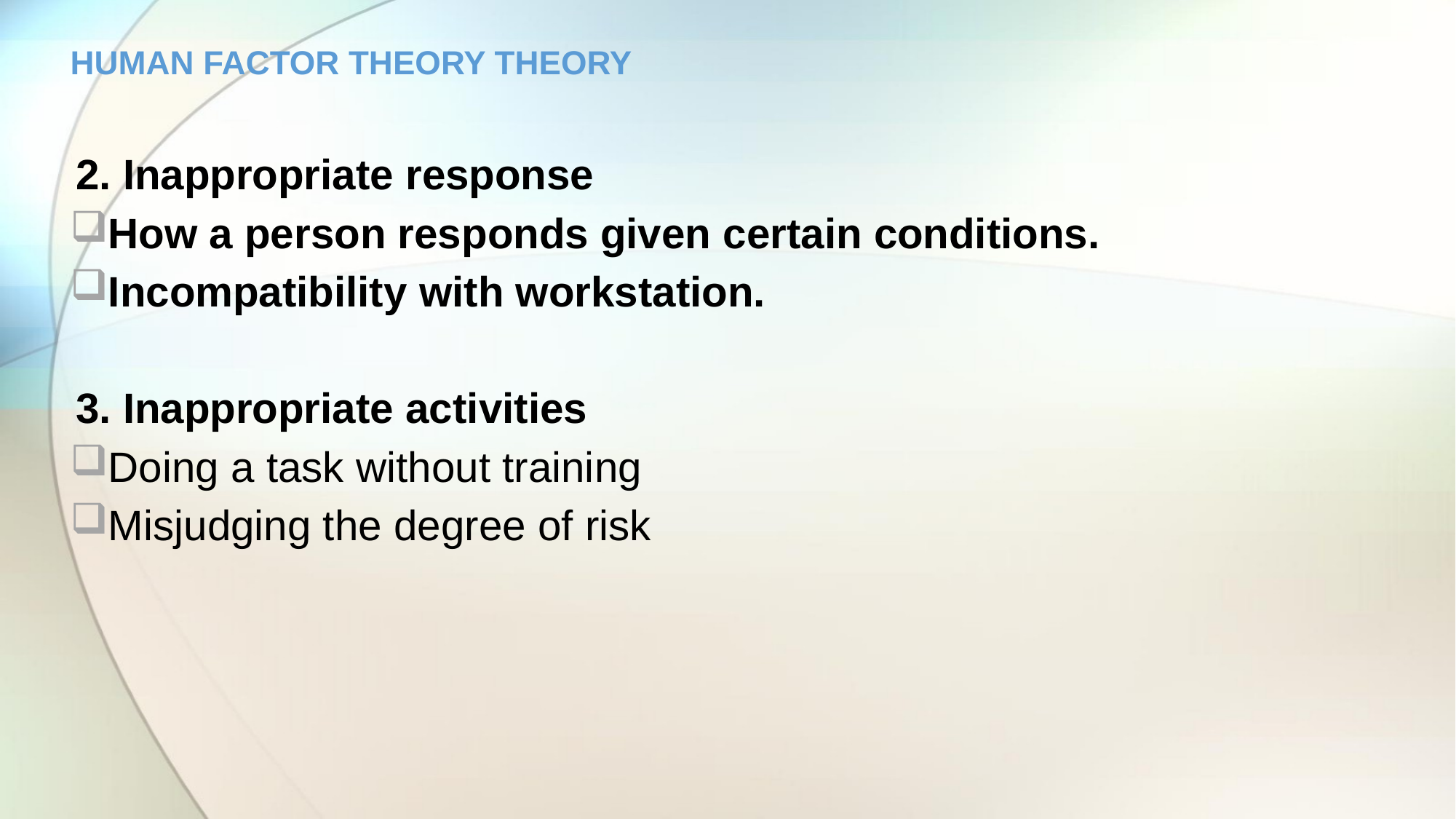

# HUMAN FACTOR THEORY THEORY
2. Inappropriate response
How a person responds given certain conditions.
Incompatibility with workstation.

3. Inappropriate activities
Doing a task without training
Misjudging the degree of risk